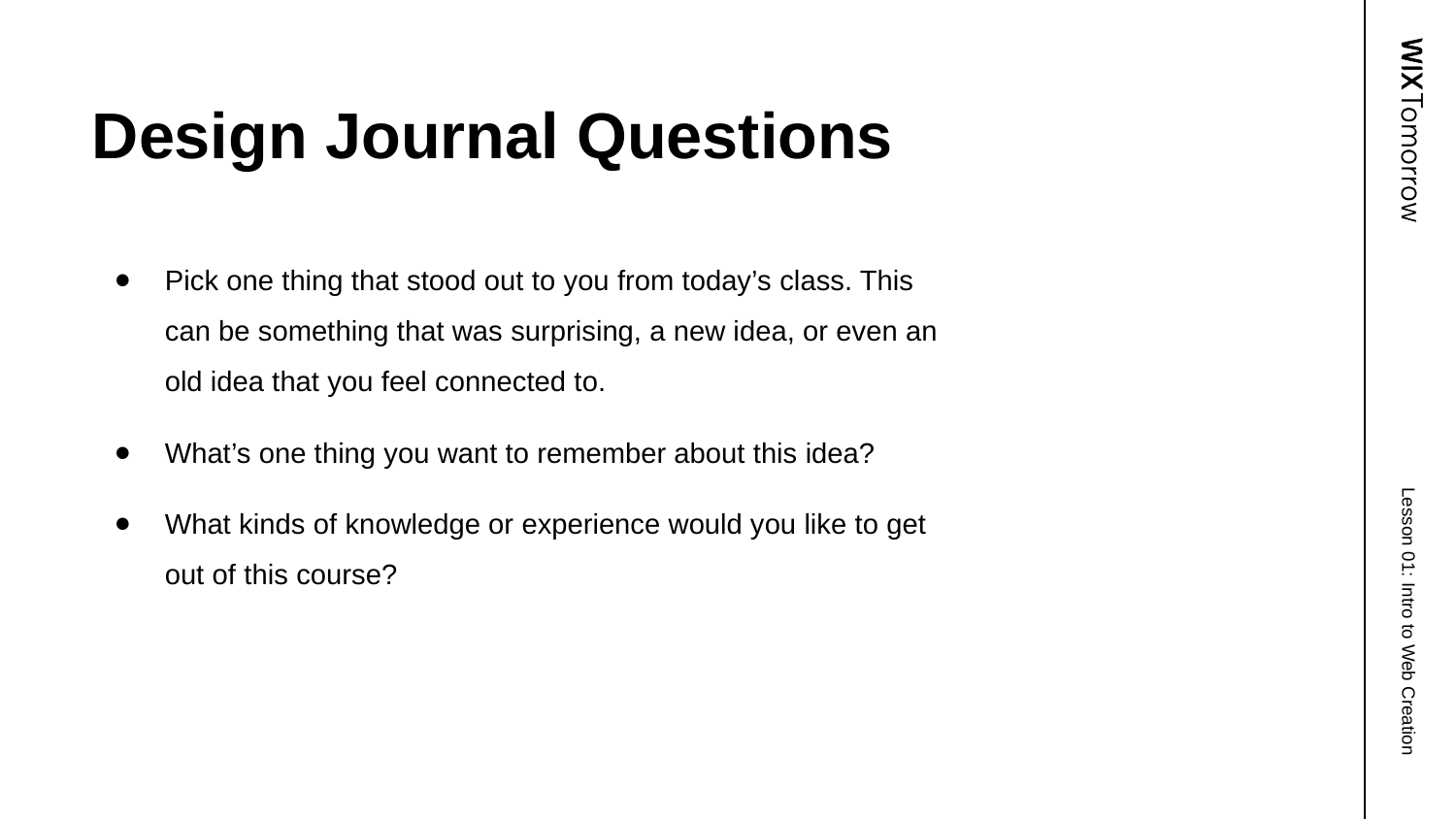

# Design Journal Questions
Pick one thing that stood out to you from today’s class. This can be something that was surprising, a new idea, or even an old idea that you feel connected to.
What’s one thing you want to remember about this idea?
What kinds of knowledge or experience would you like to get out of this course?